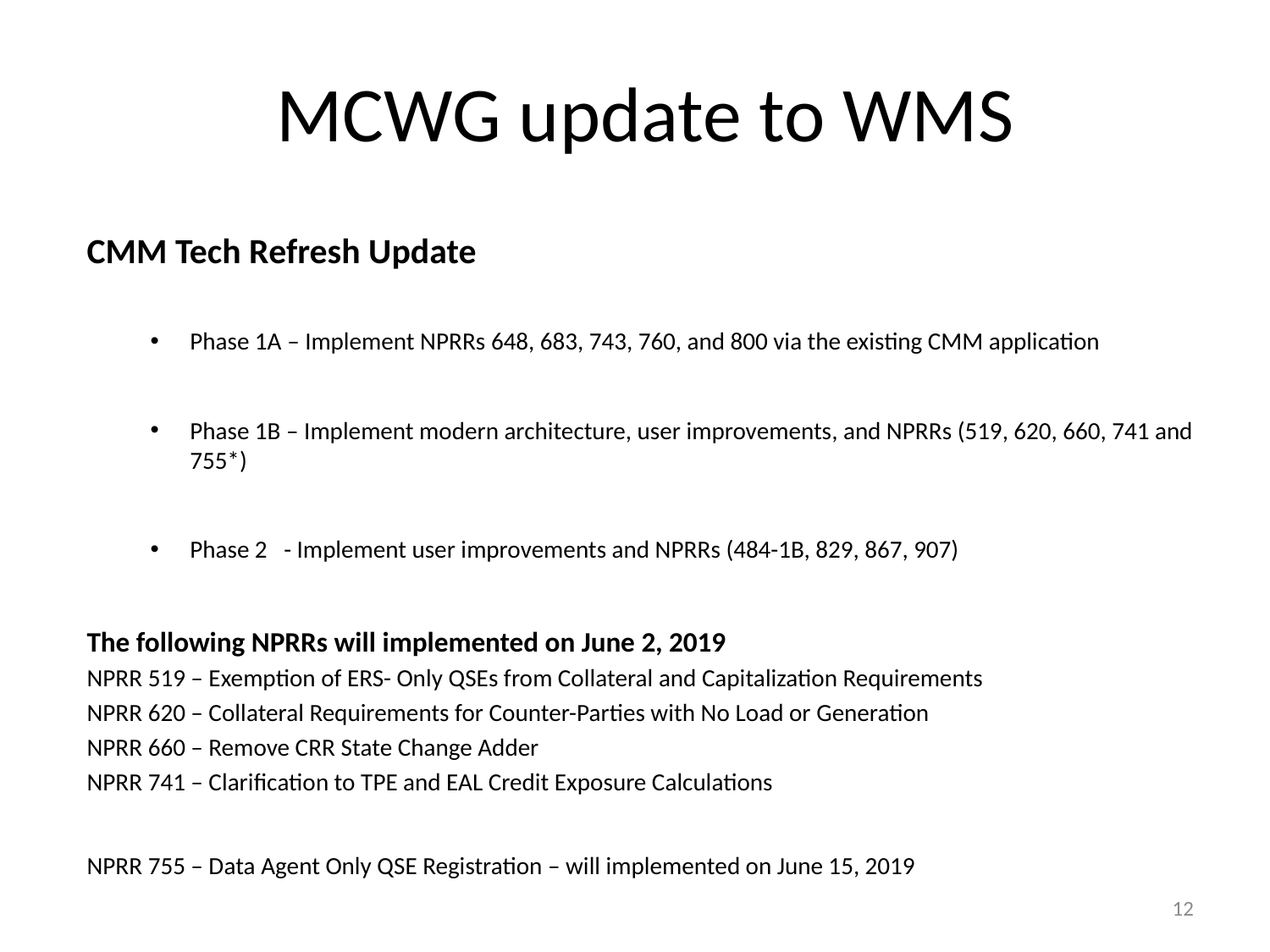

# MCWG update to WMS
CMM Tech Refresh Update

Phase 1A – Implement NPRRs 648, 683, 743, 760, and 800 via the existing CMM application

Phase 1B – Implement modern architecture, user improvements, and NPRRs (519, 620, 660, 741 and 755*)

Phase 2   - Implement user improvements and NPRRs (484-1B, 829, 867, 907)

The following NPRRs will implemented on June 2, 2019
NPRR 519 – Exemption of ERS- Only QSEs from Collateral and Capitalization Requirements
NPRR 620 – Collateral Requirements for Counter-Parties with No Load or Generation
NPRR 660 – Remove CRR State Change Adder
NPRR 741 – Clarification to TPE and EAL Credit Exposure Calculations

NPRR 755 – Data Agent Only QSE Registration – will implemented on June 15, 2019

12